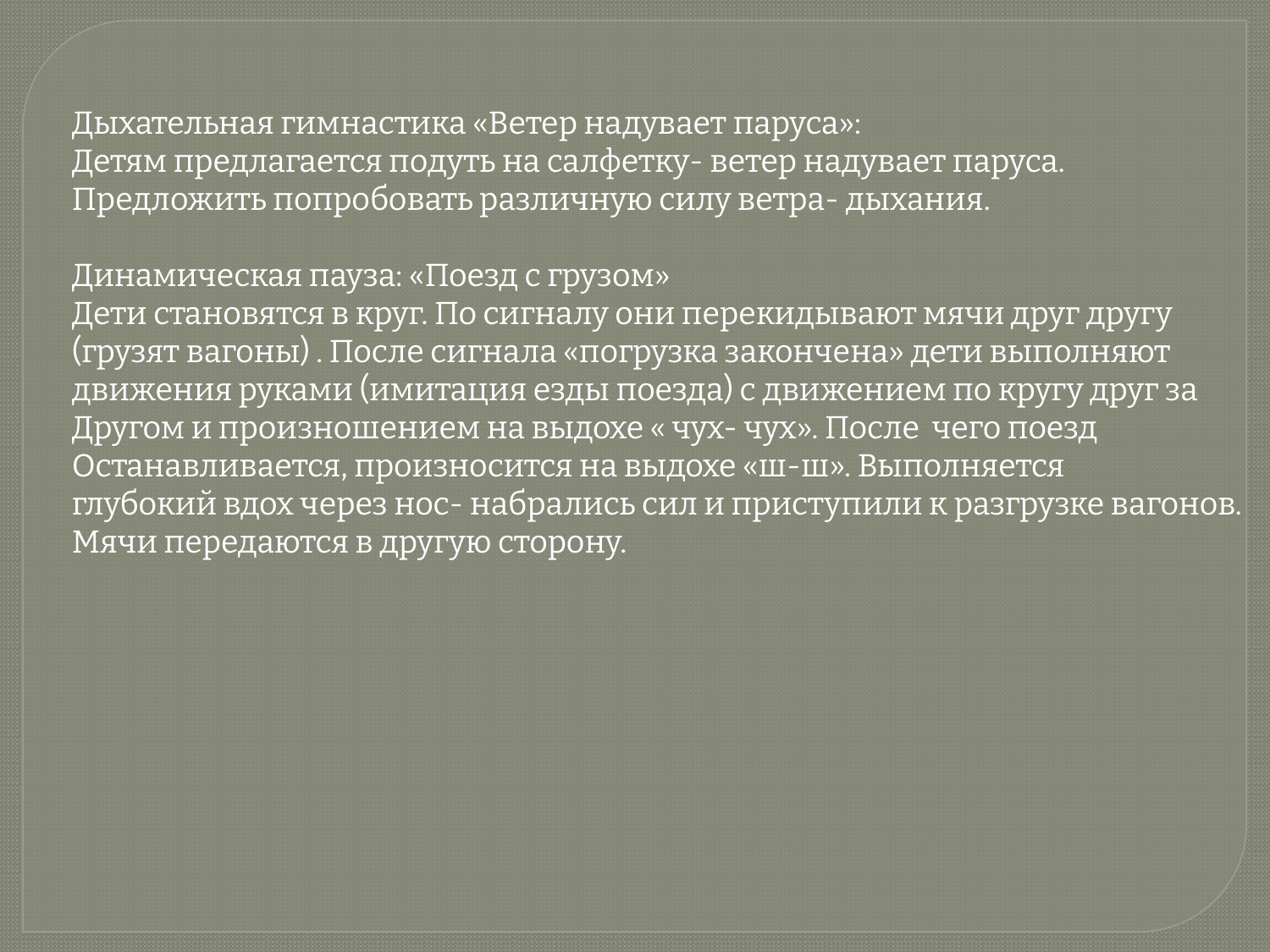

Дыхательная гимнастика «Ветер надувает паруса»:
Детям предлагается подуть на салфетку- ветер надувает паруса.
Предложить попробовать различную силу ветра- дыхания.

Динамическая пауза: «Поезд с грузом»
Дети становятся в круг. По сигналу они перекидывают мячи друг другу
(грузят вагоны) . После сигнала «погрузка закончена» дети выполняют
движения руками (имитация езды поезда) с движением по кругу друг за
Другом и произношением на выдохе « чух- чух». После  чего поезд
Останавливается, произносится на выдохе «ш-ш». Выполняется
глубокий вдох через нос- набрались сил и приступили к разгрузке вагонов.
Мячи передаются в другую сторону.